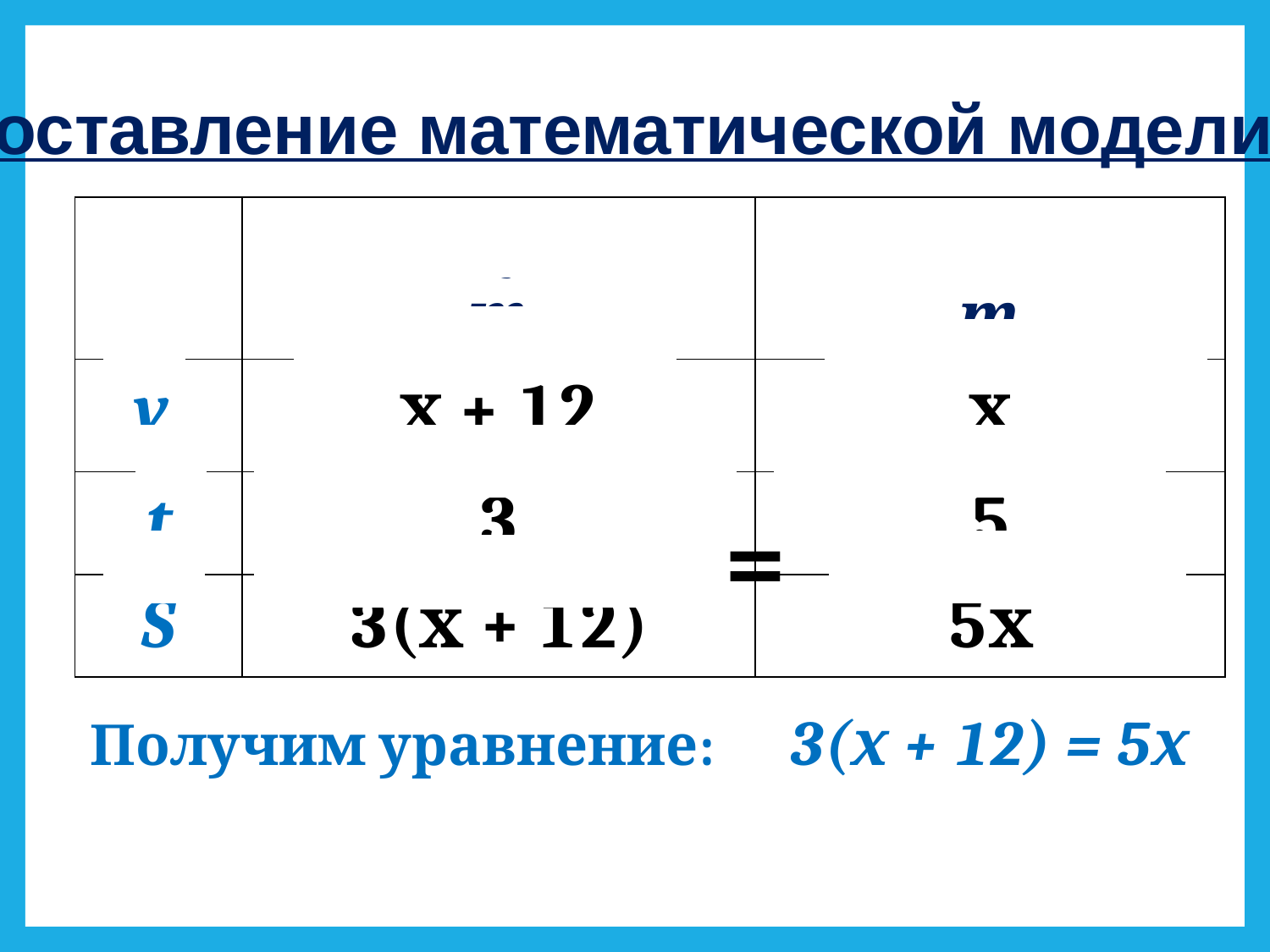

Составление математической модели:
|  | мотоциклист | велосипедист |
| --- | --- | --- |
| v | х + 12 | х |
| t | 3 | 5 |
| S | 3(х + 12) | 5х |

=

Получим уравнение:      3(х + 12) = 5х